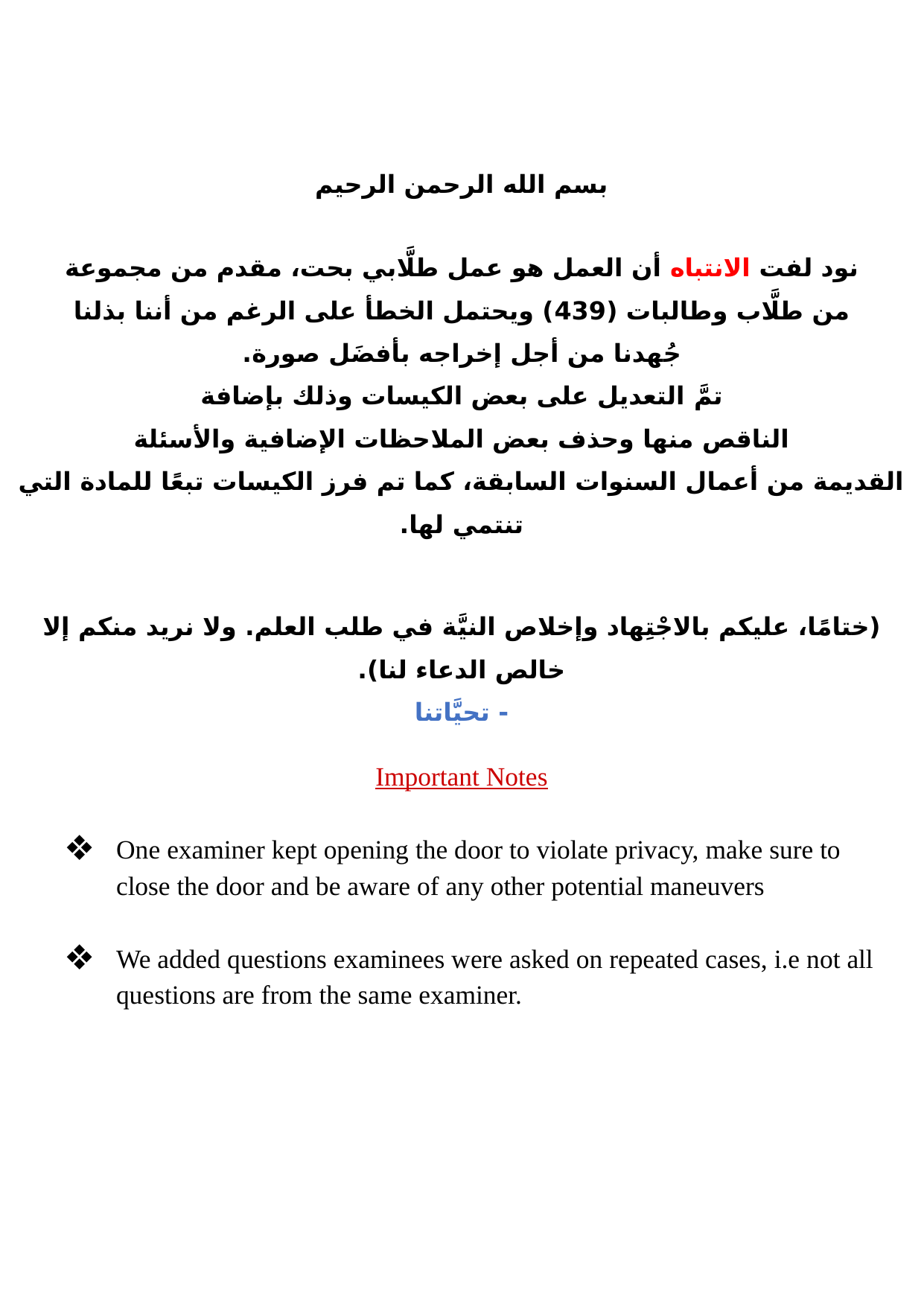

بسم الله الرحمن الرحيم

نود لفت الانتباه أن العمل هو عمل طلَّابي بحت، مقدم من مجموعة
من طلَّاب وطالبات (439) ويحتمل الخطأ على الرغم من أننا بذلنا
جُهدنا من أجل إخراجه بأفضَل صورة.
تمَّ التعديل على بعض الكيسات وذلك بإضافة
الناقص منها وحذف بعض الملاحظات الإضافية والأسئلة
القديمة من أعمال السنوات السابقة، كما تم فرز الكيسات تبعًا للمادة التي تنتمي لها.

(ختامًا، عليكم بالاجْتِهاد وإخلاص النيَّة في طلب العلم. ولا نريد منكم إلا خالص الدعاء لنا).
- تحيَّاتنا
Important Notes

One examiner kept opening the door to violate privacy, make sure to close the door and be aware of any other potential maneuvers

We added questions examinees were asked on repeated cases, i.e not all questions are from the same examiner.